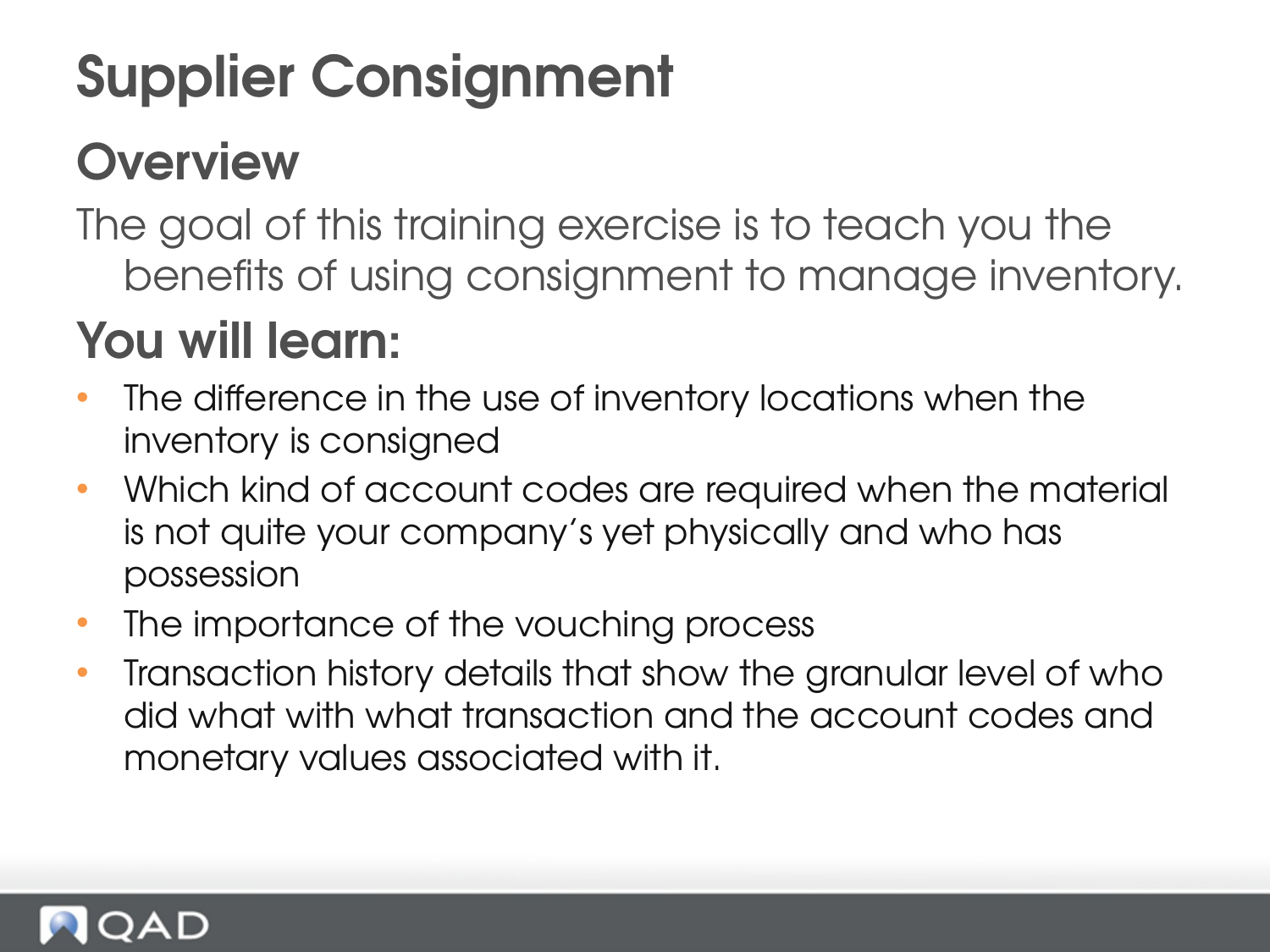

# Supplier Consignment
Overview
The goal of this training exercise is to teach you the benefits of using consignment to manage inventory.
You will learn:
The difference in the use of inventory locations when the inventory is consigned
Which kind of account codes are required when the material is not quite your company’s yet physically and who has possession
The importance of the vouching process
Transaction history details that show the granular level of who did what with what transaction and the account codes and monetary values associated with it.